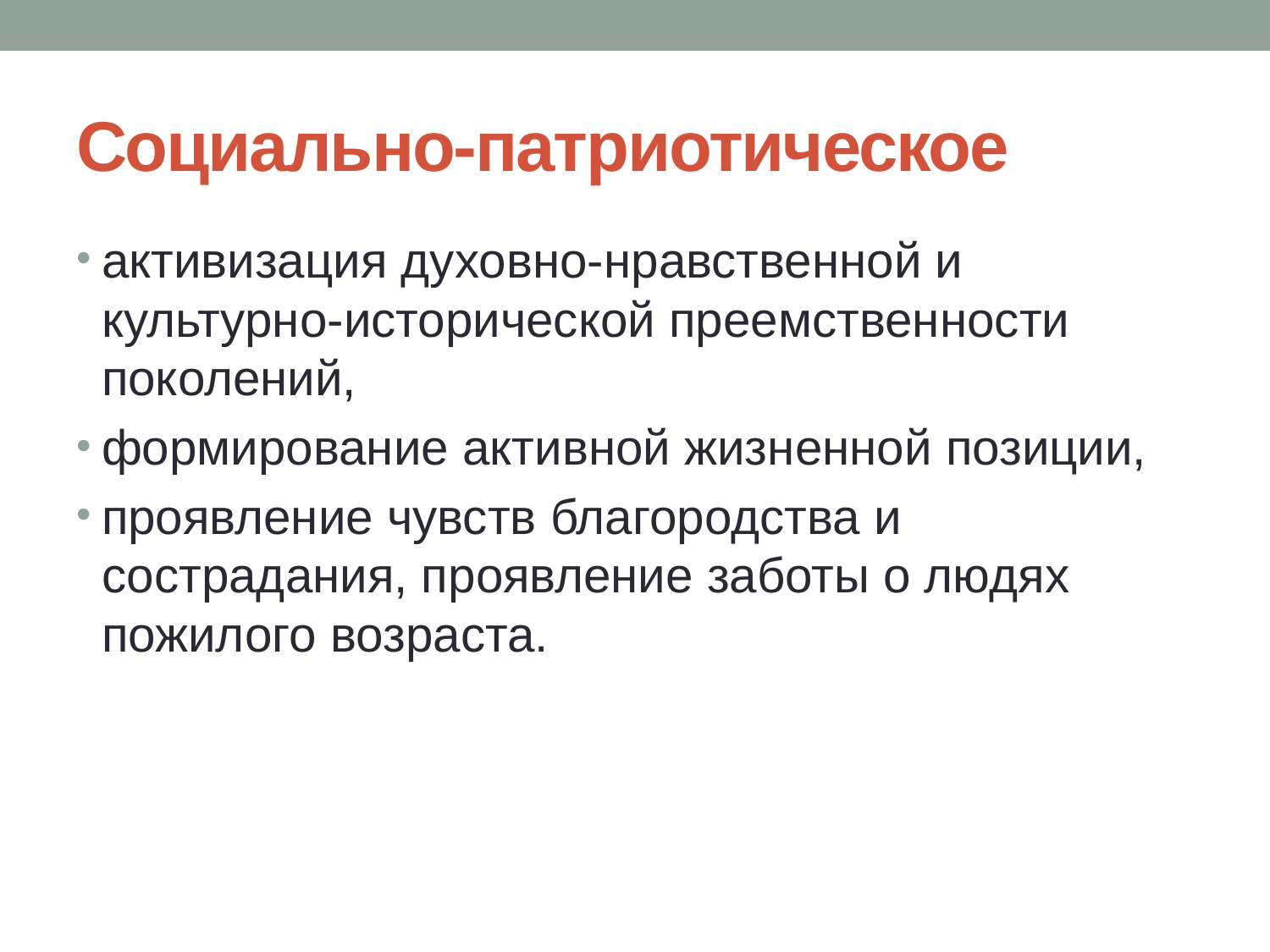

# Социально-патриотическое
активизация духовно-нравственной и культурно-исторической преемственности поколений,
формирование активной жизненной позиции,
проявление чувств благородства и сострадания, проявление заботы о людях пожилого возраста.